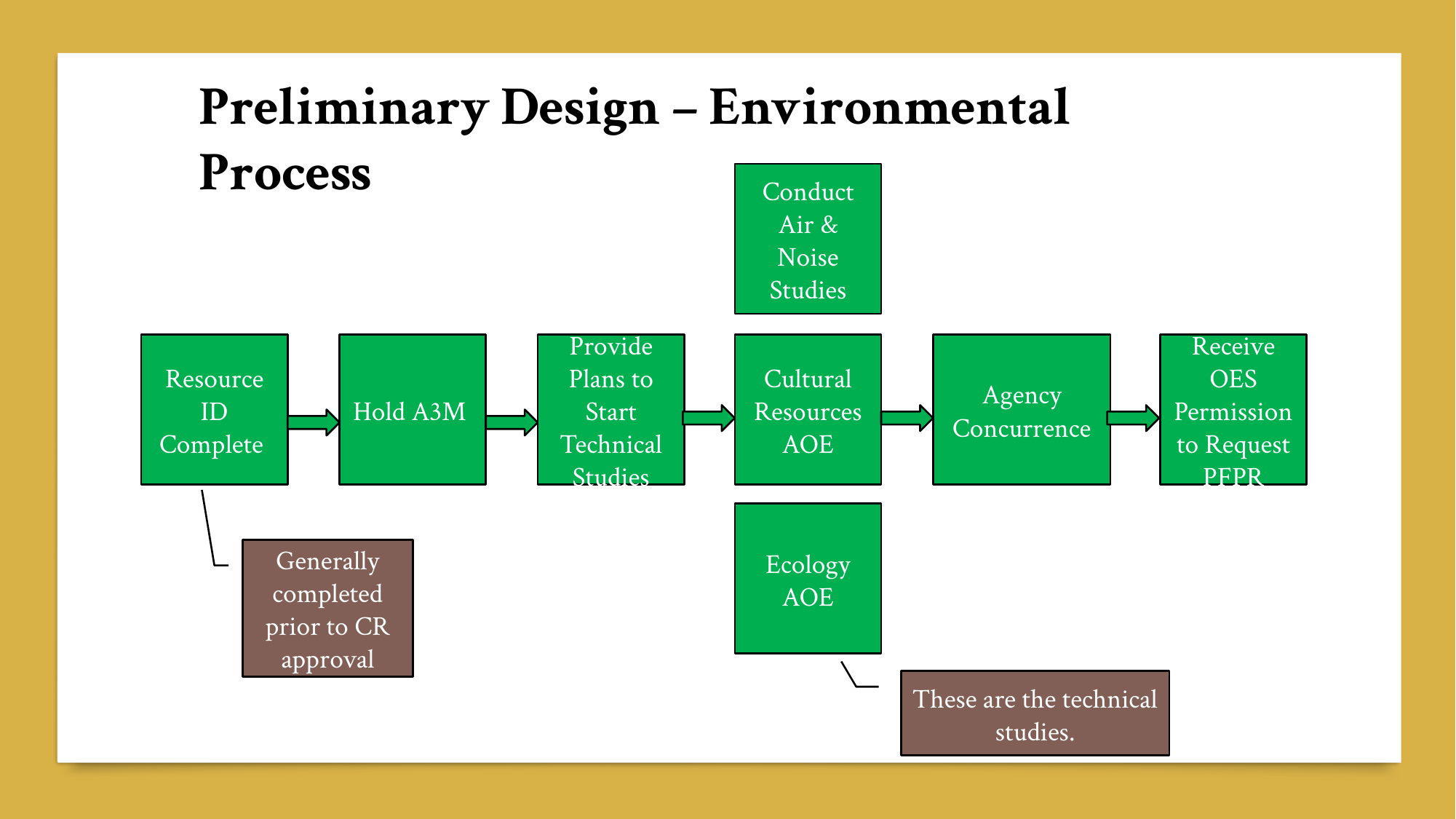

Preliminary Design – Environmental Process
Conduct Air & Noise Studies

Cultural Resources AOE
Agency Concurrence
Receive OES Permission to Request PFPR
Provide Plans to Start Technical Studies
Hold A3M
Resource ID Complete

Ecology AOE
Generally completed prior to CR approval
These are the technical studies.